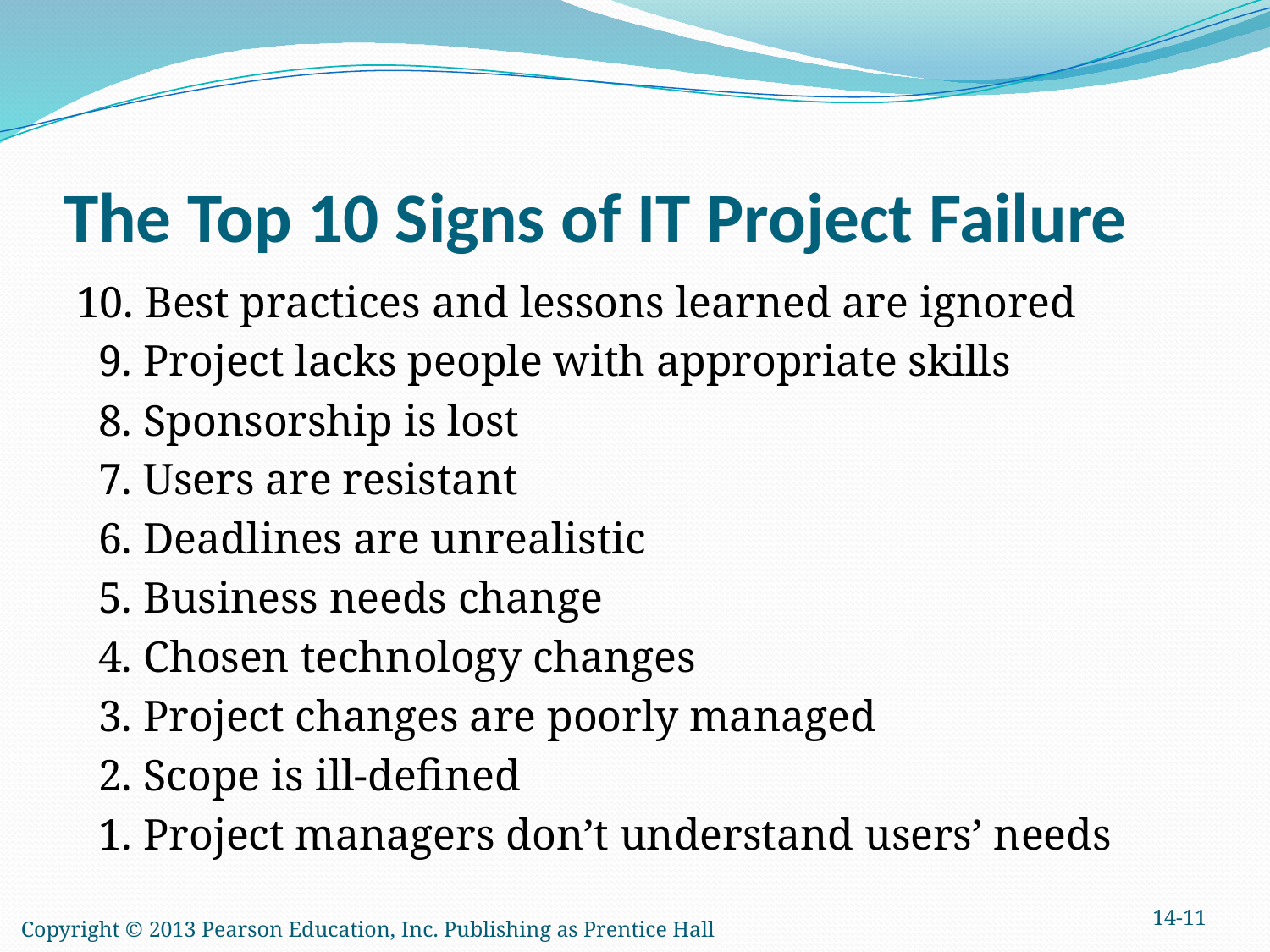

# The Top 10 Signs of IT Project Failure
10. Best practices and lessons learned are ignored
  9. Project lacks people with appropriate skills
  8. Sponsorship is lost
  7. Users are resistant
  6. Deadlines are unrealistic
  5. Business needs change
  4. Chosen technology changes
  3. Project changes are poorly managed
  2. Scope is ill-defined
  1. Project managers don’t understand users’ needs
14-11